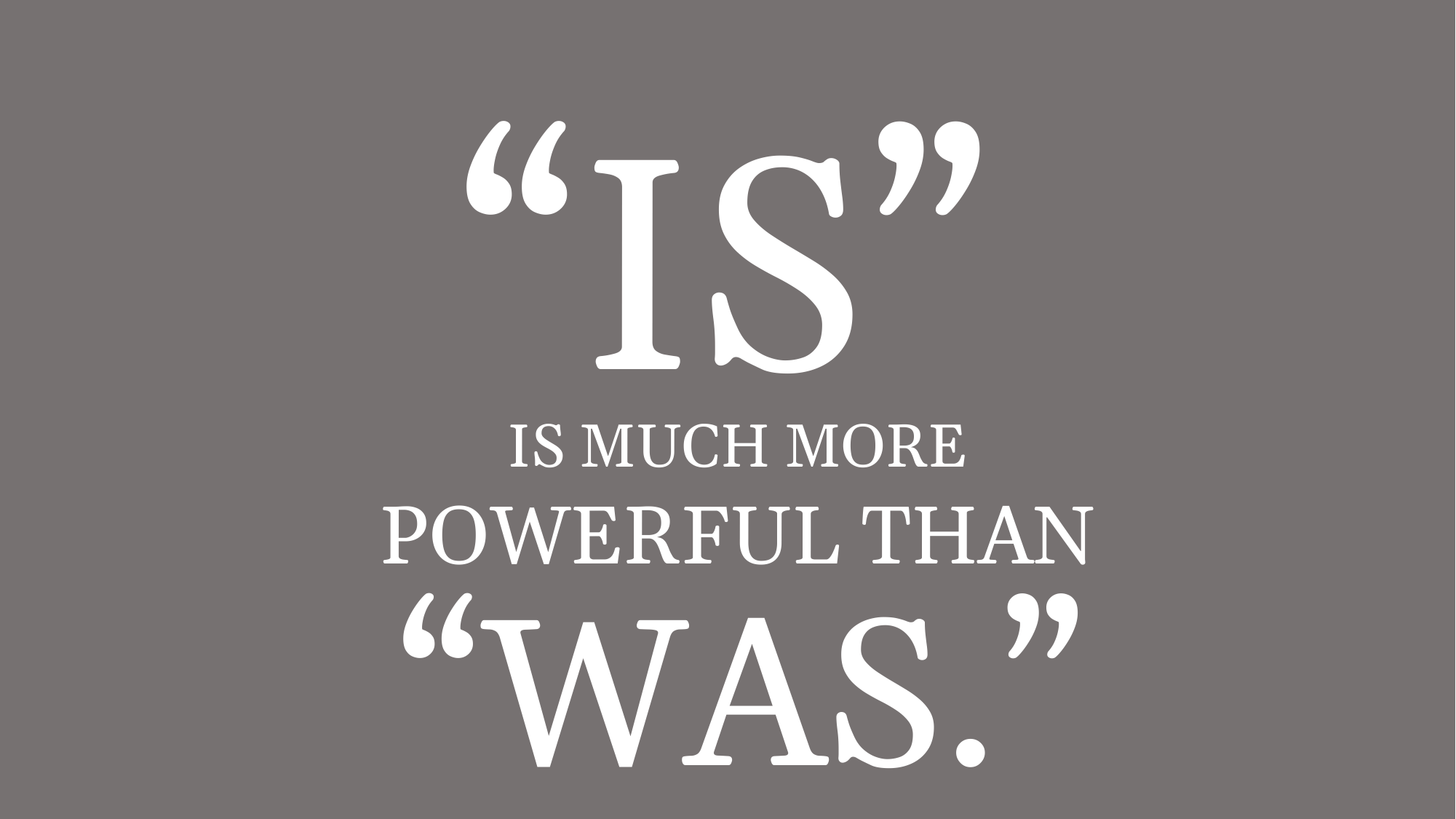

“IS”
IS MUCH MORE
POWERFUL THAN
“WAS.”